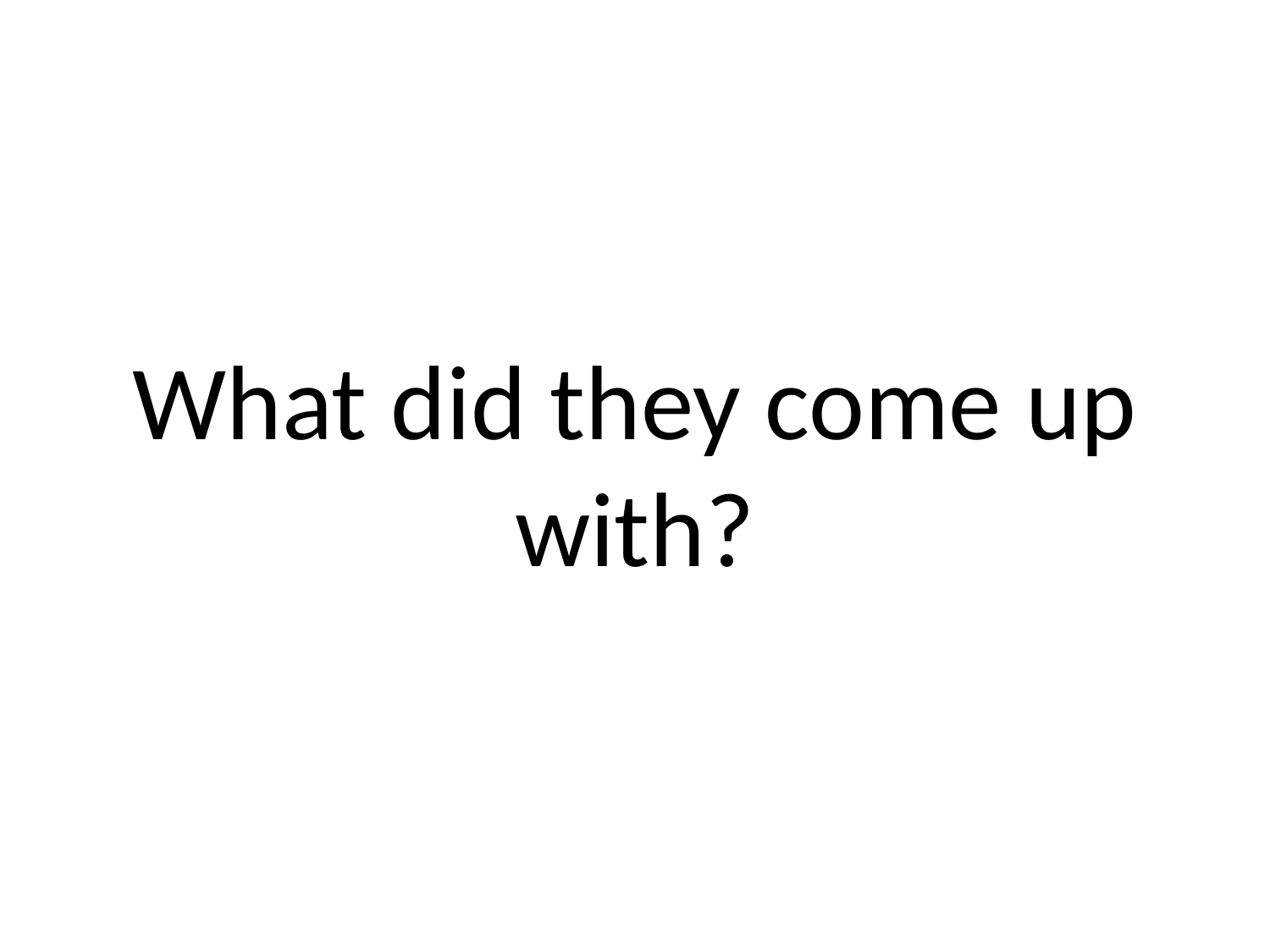

# What did they come up with?